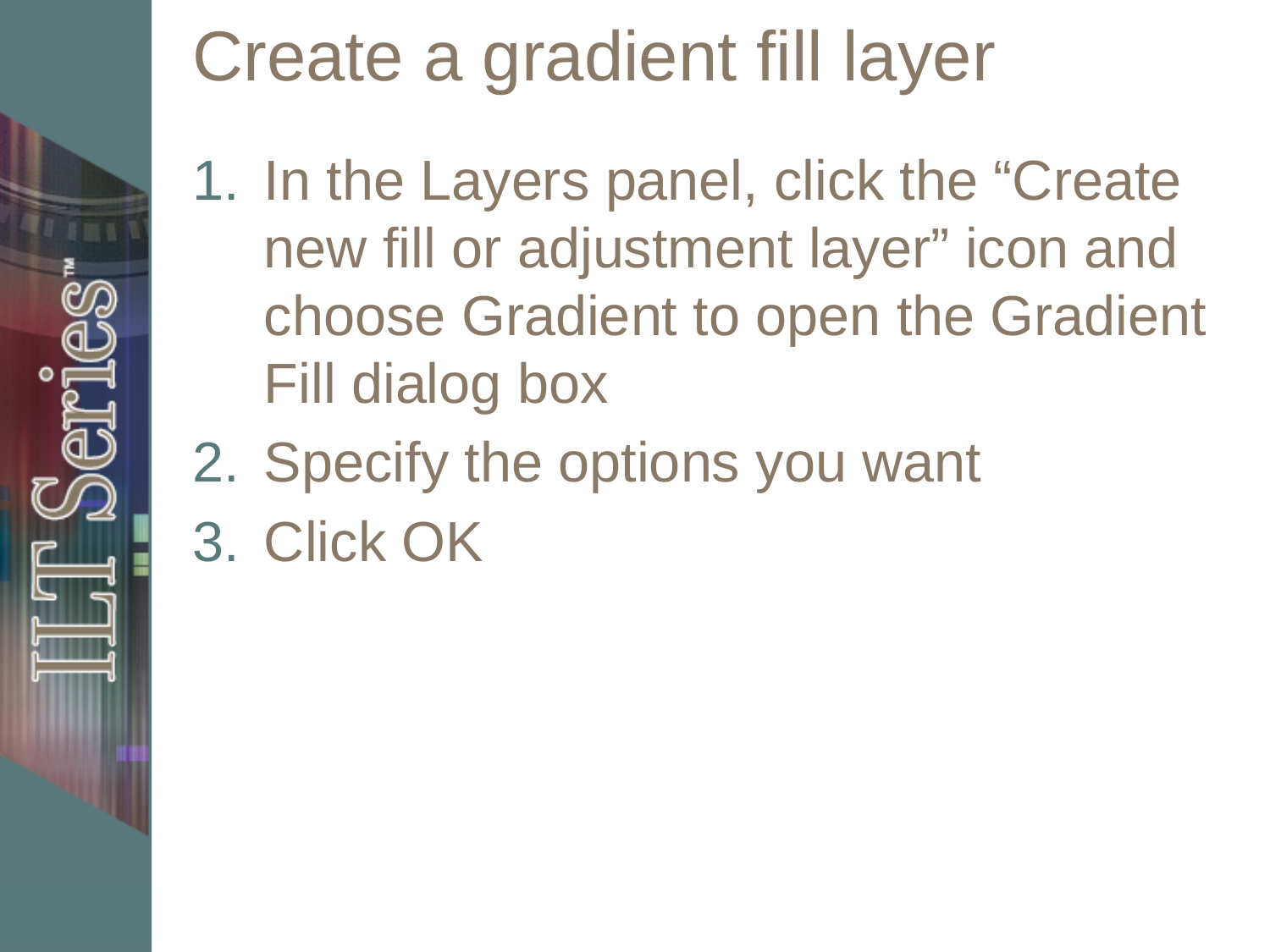

# Create a gradient fill layer
In the Layers panel, click the “Create new fill or adjustment layer” icon and choose Gradient to open the Gradient Fill dialog box
Specify the options you want
Click OK